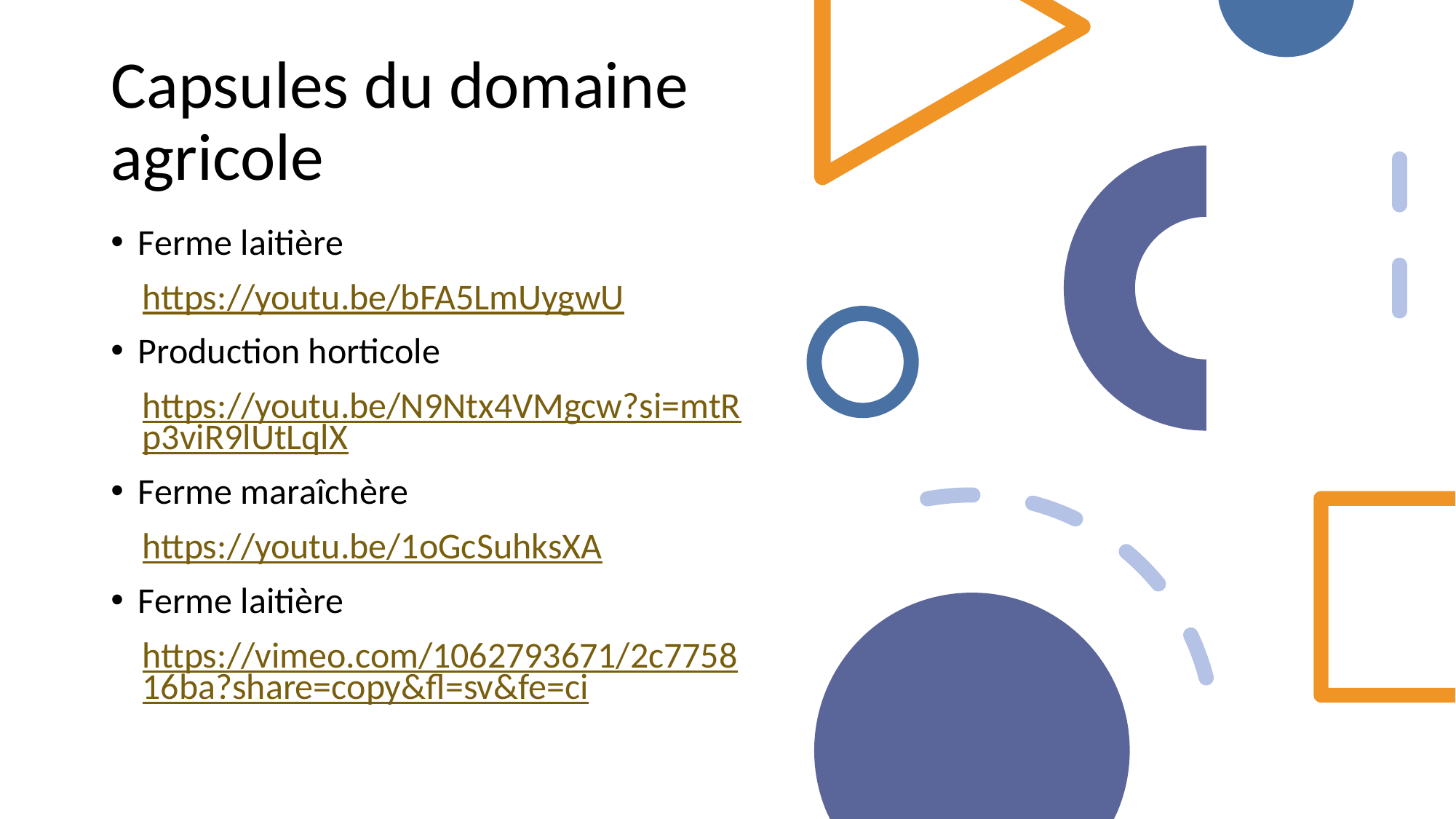

# Capsules du domaine agricole

Ferme laitière
https://youtu.be/bFA5LmUygwU
Production horticole
https://youtu.be/N9Ntx4VMgcw?si=mtRp3viR9lUtLqlX
Ferme maraîchère
https://youtu.be/1oGcSuhksXA
Ferme laitière
https://vimeo.com/1062793671/2c775816ba?share=copy&fl=sv&fe=ci